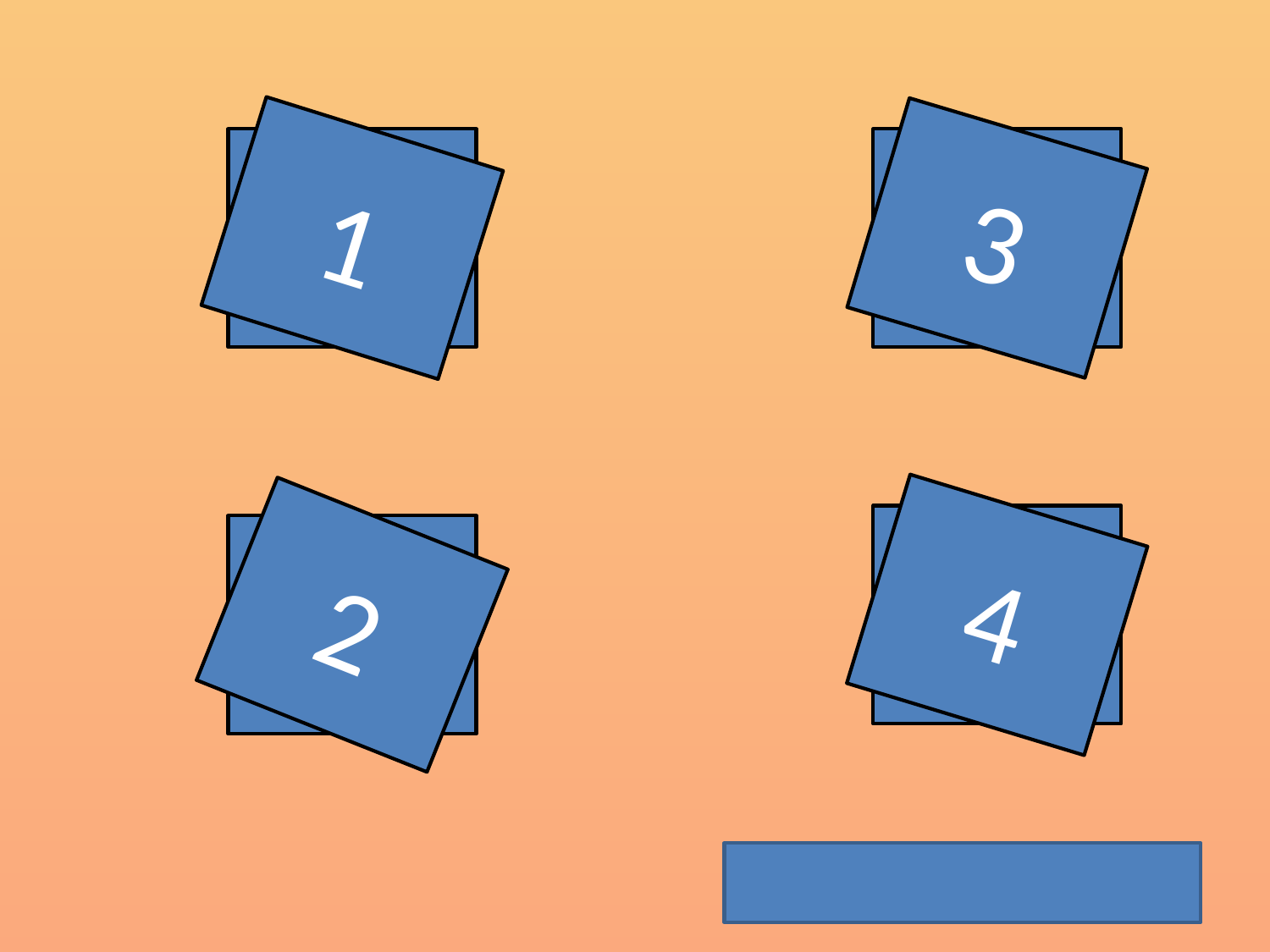

1
1
3
3
4
4
2
2